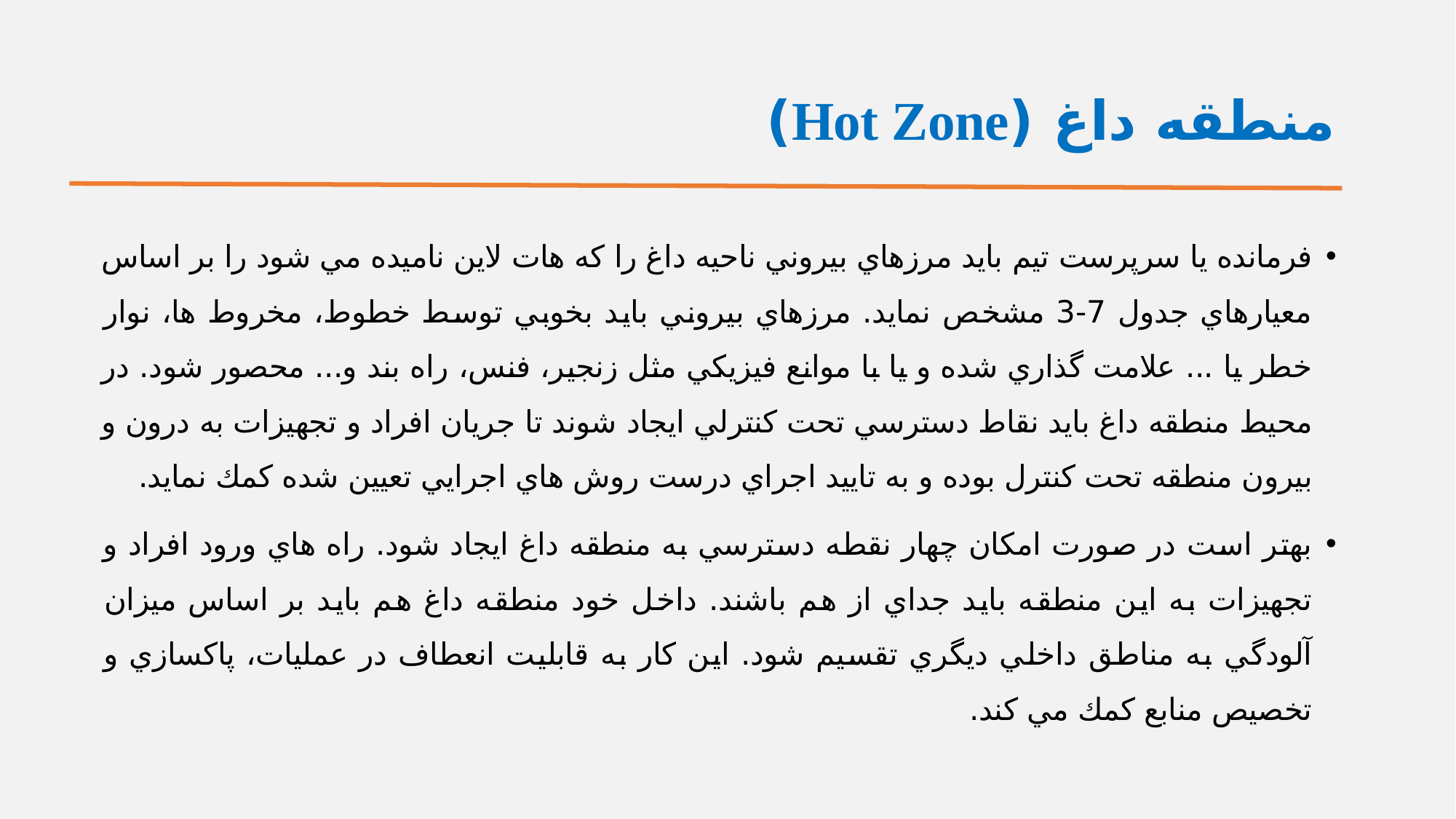

# منطقه داغ (Hot Zone)
فرمانده يا سرپرست تيم بايد مرزهاي بيروني ناحيه داغ را كه هات لاين ناميده مي شود را بر اساس معيارهاي جدول 7-3 مشخص نمايد. مرزهاي بيروني بايد بخوبي توسط خطوط، مخروط ها، نوار خطر يا ... علامت گذاري شده و يا با موانع فيزيكي مثل زنجير، فنس، راه بند و... محصور شود. در محيط منطقه داغ بايد نقاط دسترسي تحت كنترلي ايجاد شوند تا جريان افراد و تجهيزات به درون و بيرون منطقه تحت كنترل بوده و به تاييد اجراي درست روش هاي اجرايي تعيين شده كمك نمايد.
بهتر است در صورت امكان چهار نقطه دسترسي به منطقه داغ ايجاد شود. راه هاي ورود افراد و تجهيزات به اين منطقه بايد جداي از هم باشند. داخل خود منطقه داغ هم بايد بر اساس ميزان آلودگي به مناطق داخلي ديگري تقسيم شود. اين كار به قابليت انعطاف در عمليات، پاكسازي و تخصيص منابع كمك مي كند.